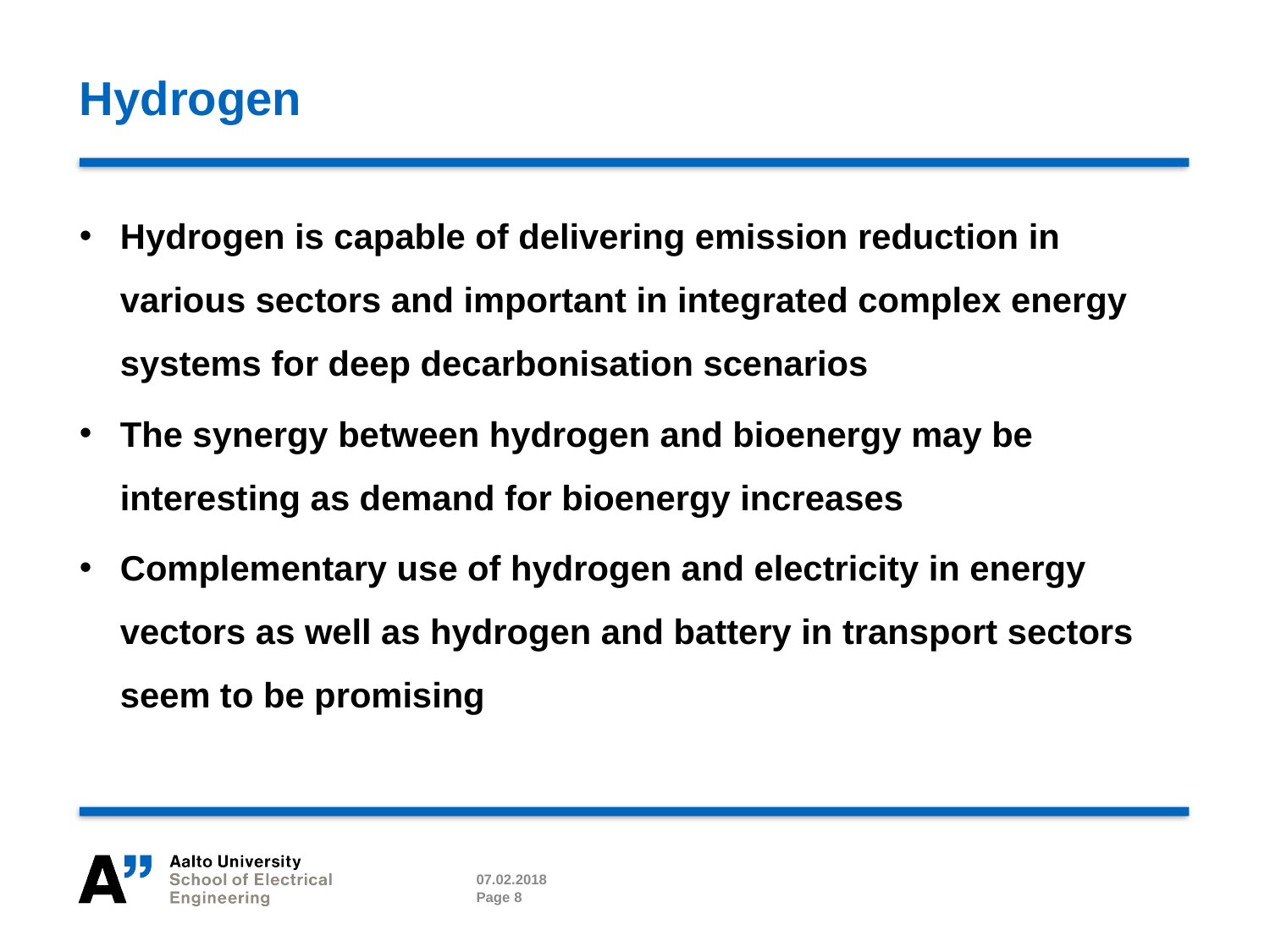

# Hydrogen
Hydrogen is capable of delivering emission reduction in various sectors and important in integrated complex energy systems for deep decarbonisation scenarios
The synergy between hydrogen and bioenergy may be interesting as demand for bioenergy increases
Complementary use of hydrogen and electricity in energy vectors as well as hydrogen and battery in transport sectors seem to be promising

07.02.2018
Page 8